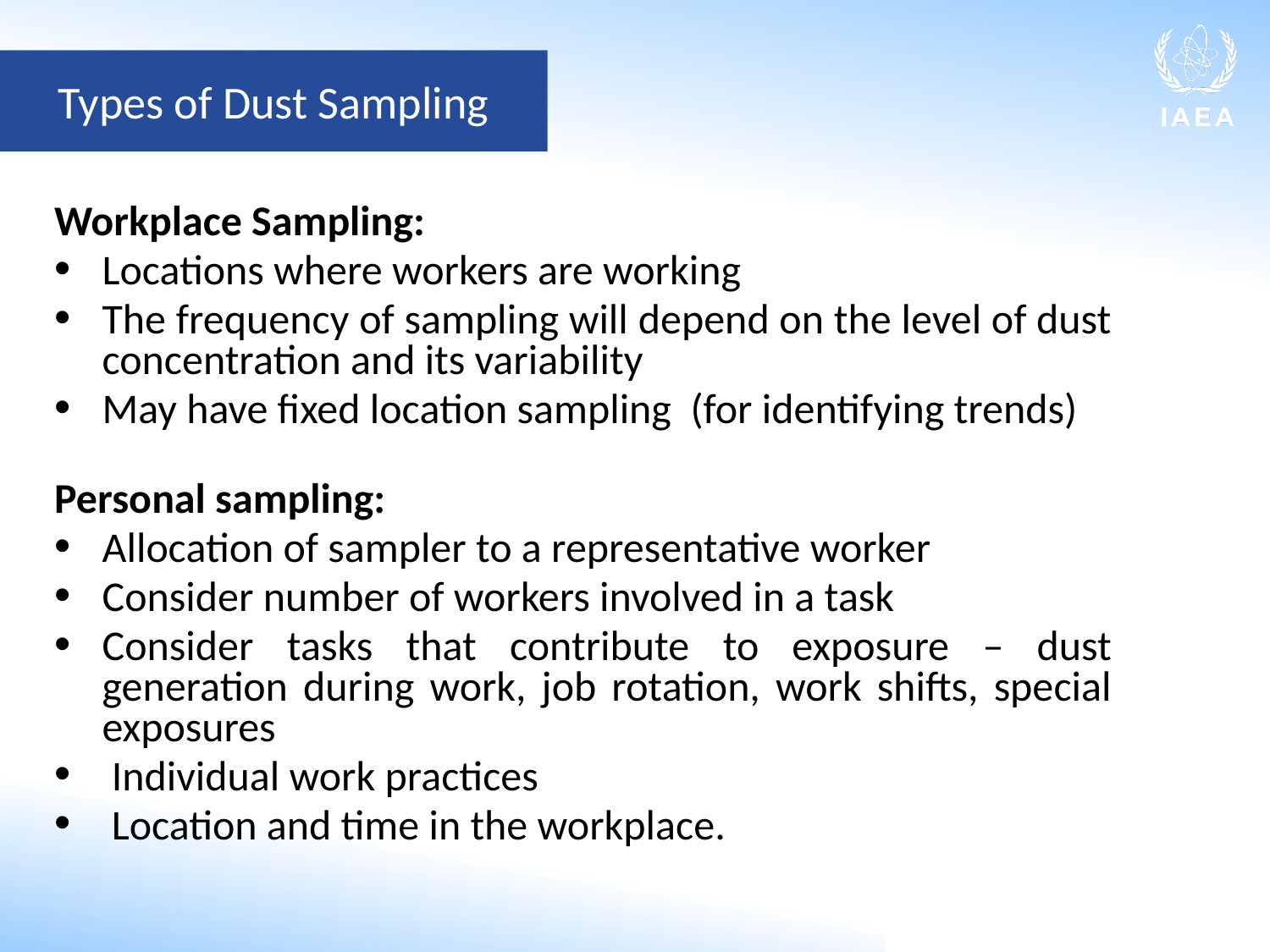

Types of Dust Sampling
Workplace Sampling:
Locations where workers are working
The frequency of sampling will depend on the level of dust concentration and its variability
May have fixed location sampling  (for identifying trends)

Personal sampling:
Allocation of sampler to a representative worker
Consider number of workers involved in a task
Consider tasks that contribute to exposure – dust generation during work, job rotation, work shifts, special exposures
 Individual work practices
 Location and time in the workplace.